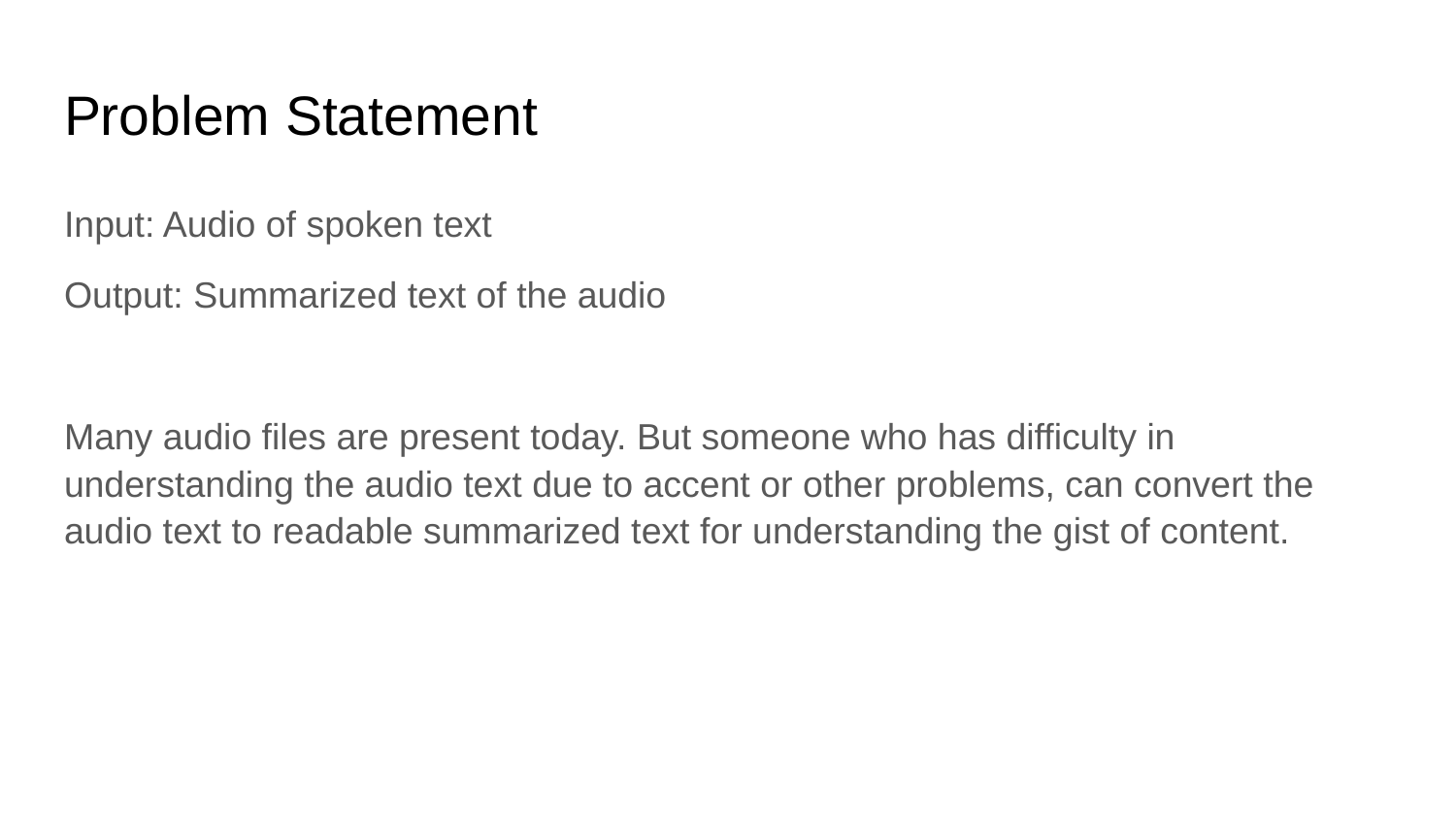

# Problem Statement
Input: Audio of spoken text
Output: Summarized text of the audio

Many audio files are present today. But someone who has difficulty in understanding the audio text due to accent or other problems, can convert the audio text to readable summarized text for understanding the gist of content.